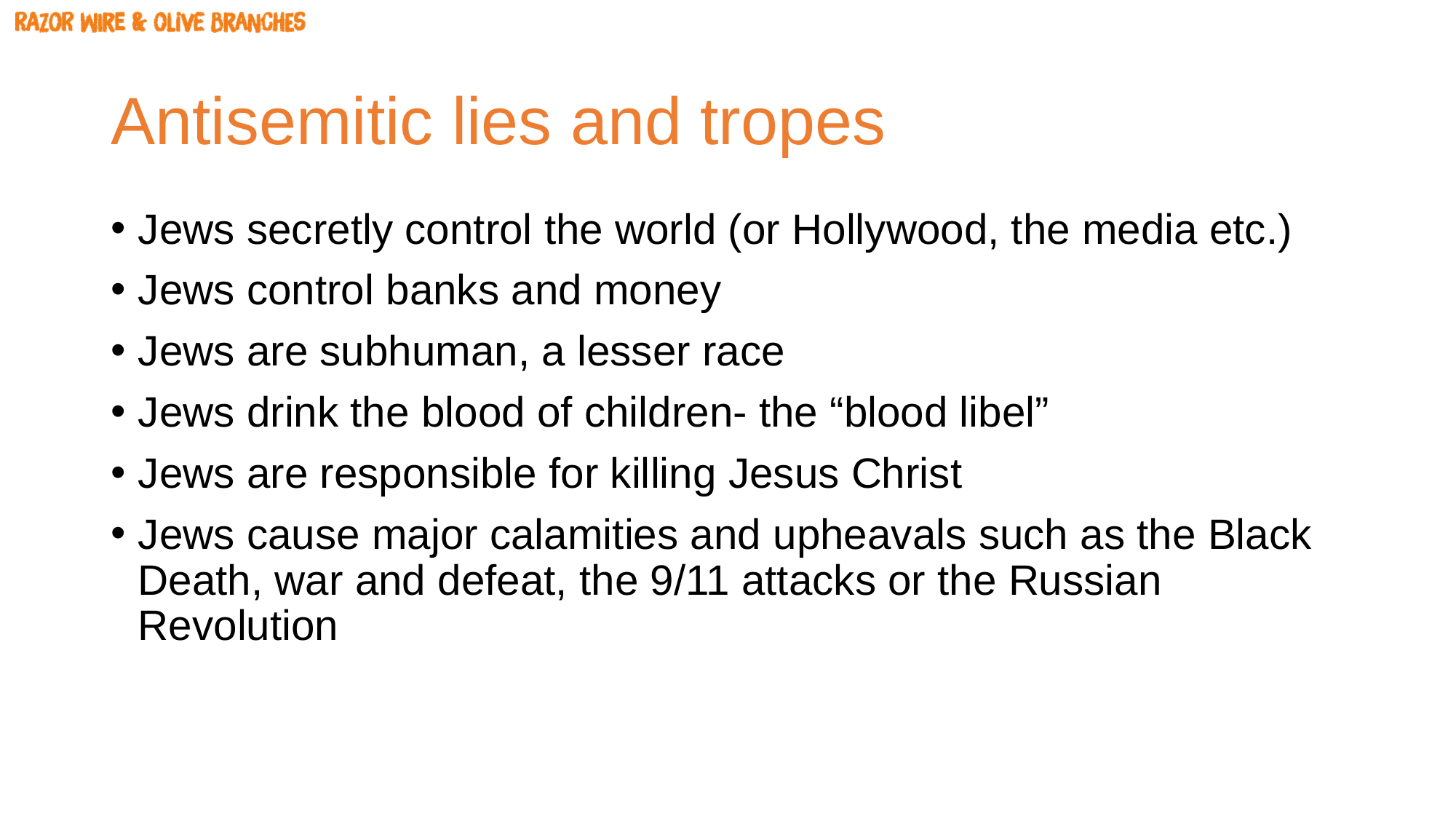

# Antisemitic lies and tropes
Jews secretly control the world (or Hollywood, the media etc.)
Jews control banks and money
Jews are subhuman, a lesser race
Jews drink the blood of children- the “blood libel”
Jews are responsible for killing Jesus Christ
Jews cause major calamities and upheavals such as the Black Death, war and defeat, the 9/11 attacks or the Russian Revolution